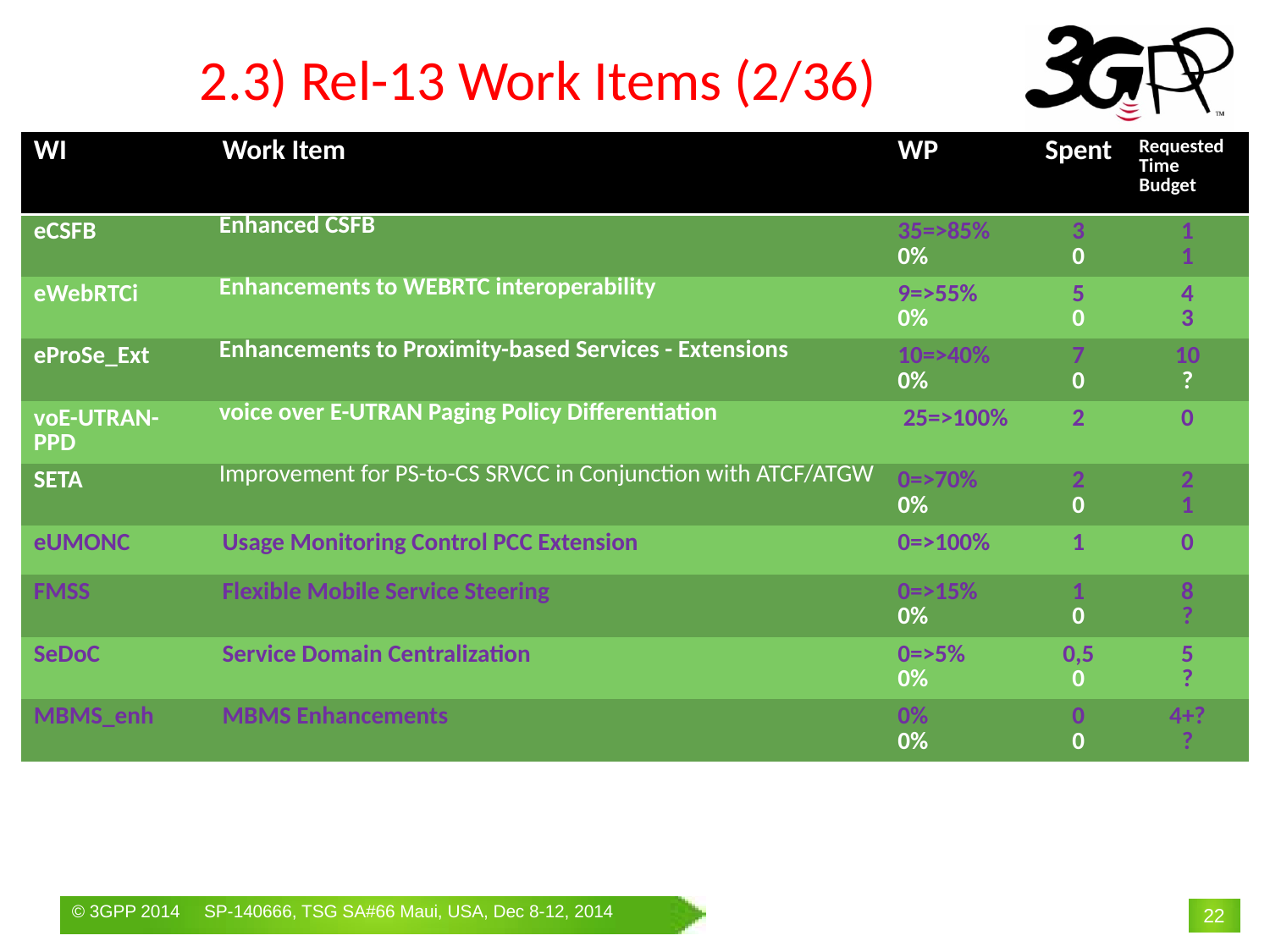

2.3) Rel-13 Work Items (2/36)
| WI | Work Item | WP | Spent | Requested Time Budget |
| --- | --- | --- | --- | --- |
| eCSFB | Enhanced CSFB | 35=>85% 0% | 3 0 | 1 1 |
| eWebRTCi | Enhancements to WEBRTC interoperability | 9=>55% 0% | 5 0 | 4 3 |
| eProSe\_Ext | Enhancements to Proximity-based Services - Extensions | 10=>40% 0% | 7 0 | 10 ? |
| voE-UTRAN-PPD | voice over E-UTRAN Paging Policy Differentiation | 25=>100% | 2 | 0 |
| SETA | Improvement for PS-to-CS SRVCC in Conjunction with ATCF/ATGW | 0=>70% 0% | 2 0 | 2 1 |
| eUMONC | Usage Monitoring Control PCC Extension | 0=>100% | 1 | 0 |
| FMSS | Flexible Mobile Service Steering | 0=>15% 0% | 1 0 | 8 ? |
| SeDoC | Service Domain Centralization | 0=>5% 0% | 0,5 0 | 5 ? |
| MBMS\_enh | MBMS Enhancements | 0% 0% | 0 0 | 4+? ? |